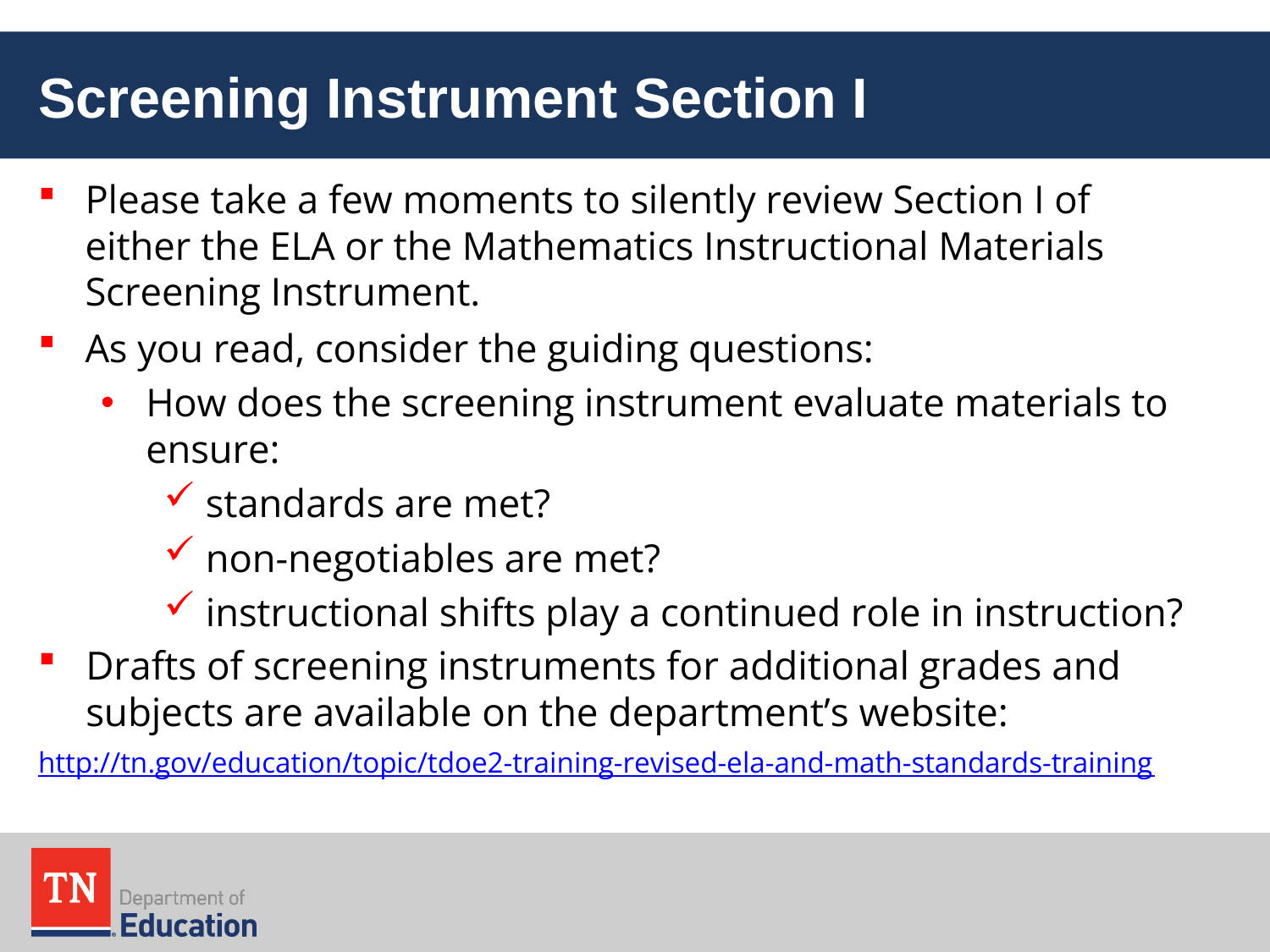

# Screening Instrument Section I
Please take a few moments to silently review Section I of either the ELA or the Mathematics Instructional Materials Screening Instrument.
As you read, consider the guiding questions:
How does the screening instrument evaluate materials to ensure:
standards are met?
non-negotiables are met?
instructional shifts play a continued role in instruction?

Drafts of screening instruments for additional grades and subjects are available on the department’s website:
http://tn.gov/education/topic/tdoe2-training-revised-ela-and-math-standards-training